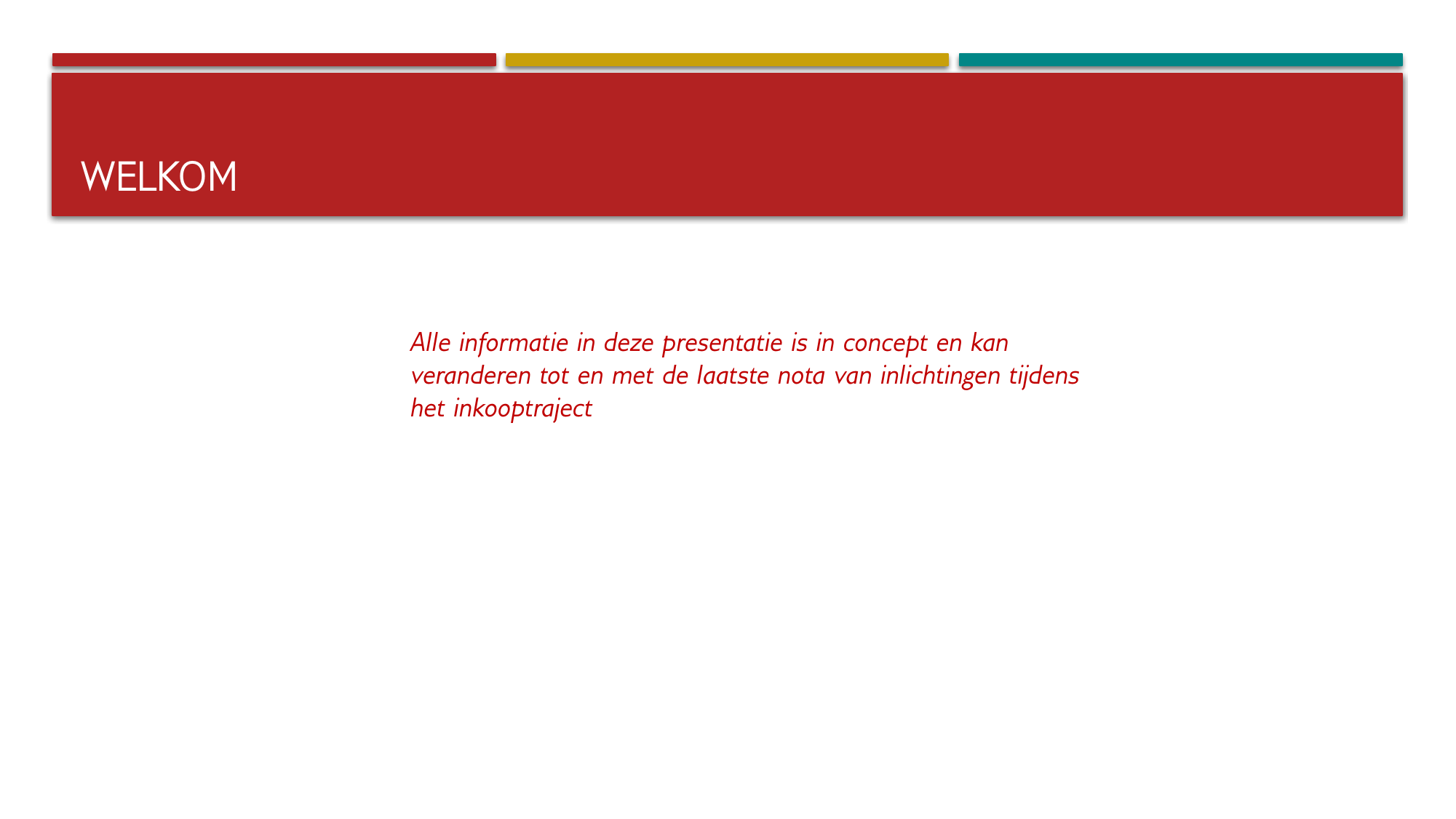

# Welkom
Alle informatie in deze presentatie is in concept en kan veranderen tot en met de laatste nota van inlichtingen tijdens het inkooptraject